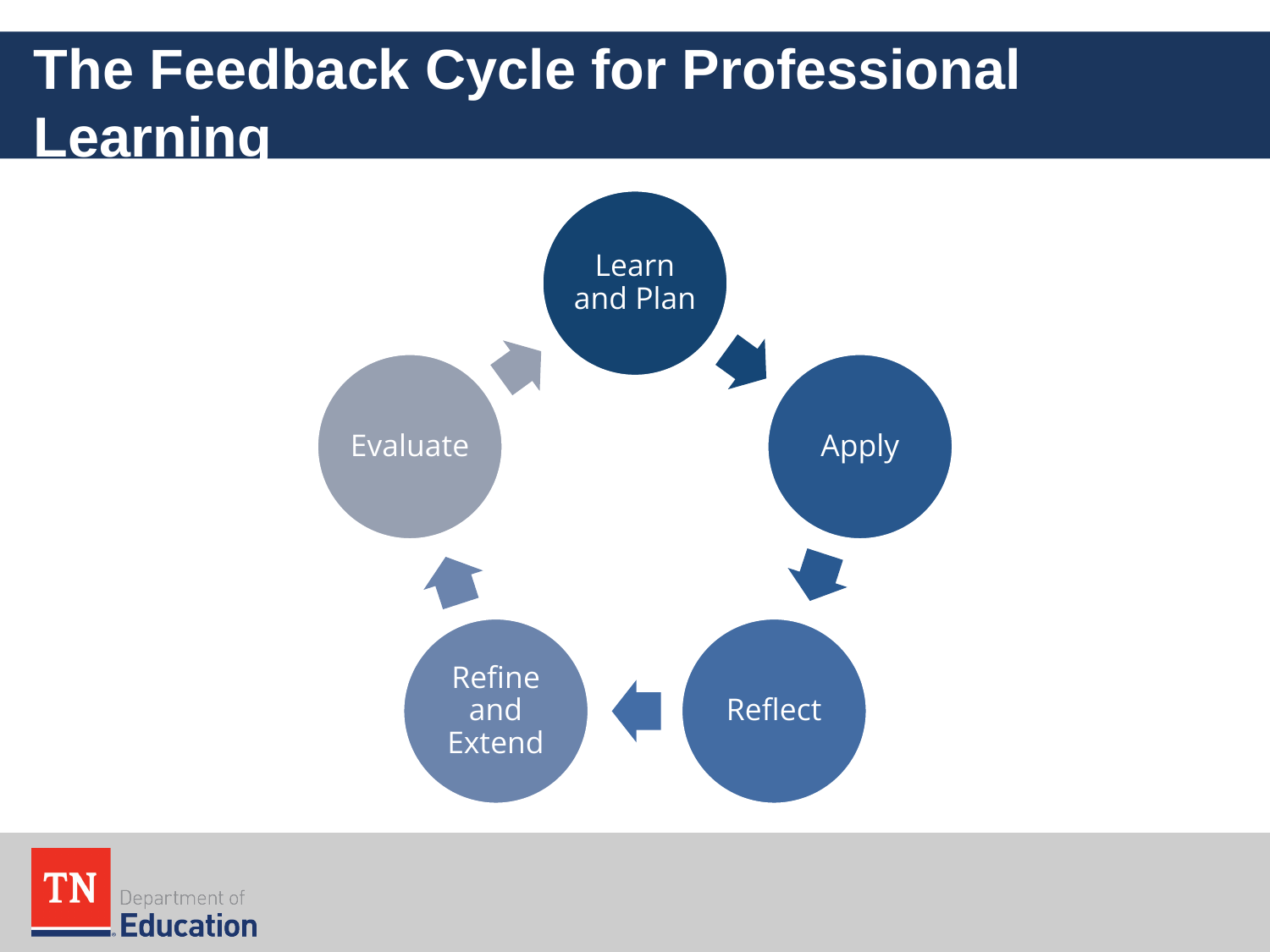

# The Feedback Cycle for Professional Learning
Learn and Plan

Apply

Reflect

Refine and Extend

Evaluate